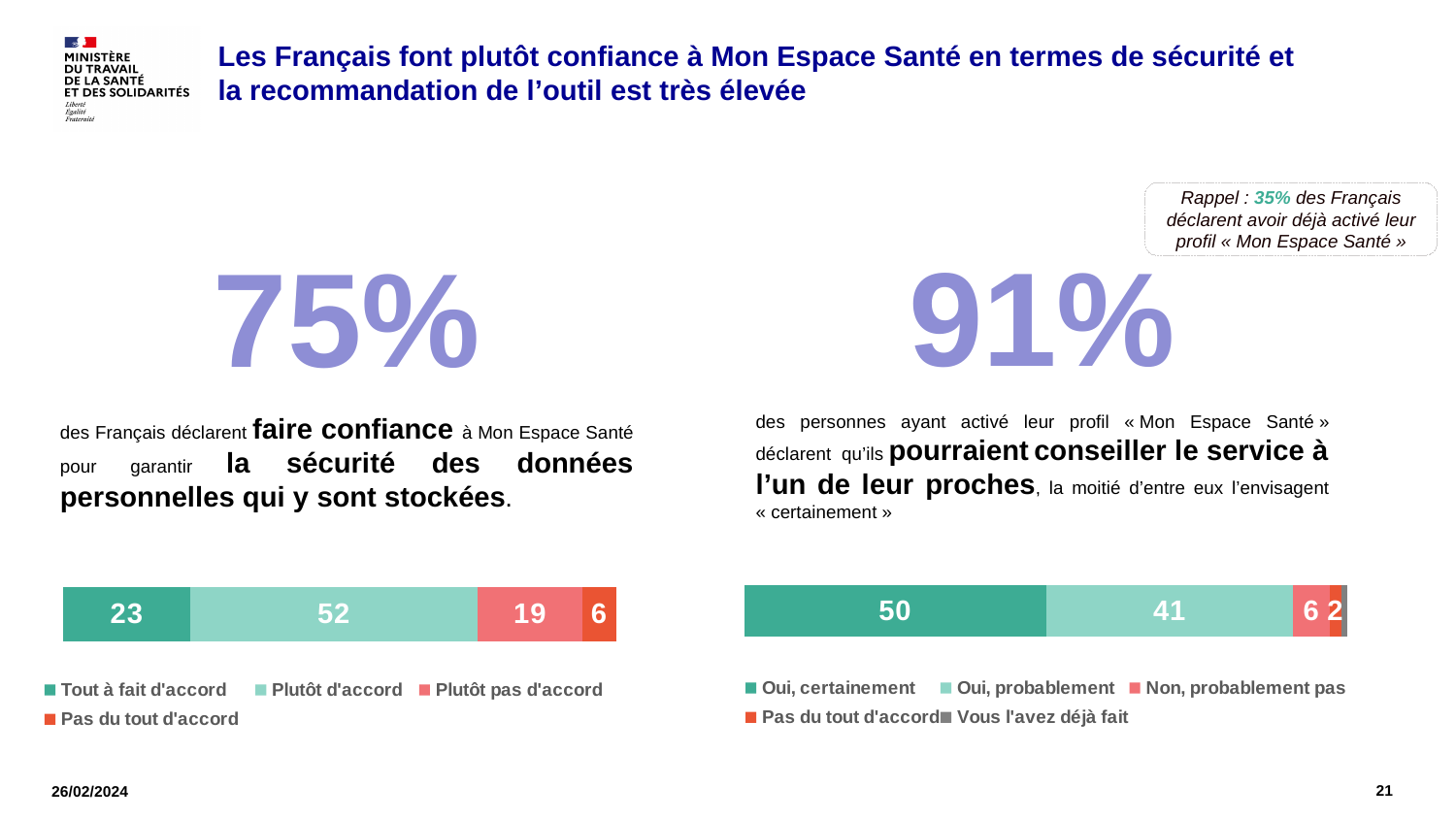

Les Français font plutôt confiance à Mon Espace Santé en termes de sécurité et la recommandation de l’outil est très élevée
Rappel : 35% des Français déclarent avoir déjà activé leur profil « Mon Espace Santé »
91%
75%
des Français déclarent faire confiance à Mon Espace Santé pour garantir la sécurité des données personnelles qui y sont stockées.
des personnes ayant activé leur profil « Mon Espace Santé » déclarent  qu’ils pourraient conseiller le service à l’un de leur proches, la moitié d’entre eux l’envisagent « certainement »

### Chart

| Category | Tout à fait d'accord | Plutôt d'accord | Plutôt pas d'accord | Pas du tout d'accord |
|---|---|---|---|---|
| Vous lui faîtes confiance pour garantir la sécurité des données personnelles qui y sont stockées | 23.0 | 52.0 | 19.0 | 6.0 |

### Chart

| Category | Oui, certainement | Oui, probablement  | Non, probablement pas  | Pas du tout d'accord | Vous l'avez déjà fait |
|---|---|---|---|---|---|
| personnellement pourriez-vous en recommander l'usage à un prohce | 50.0 | 41.0 | 6.0 | 2.0 | 1.0 |
21
26/02/2024